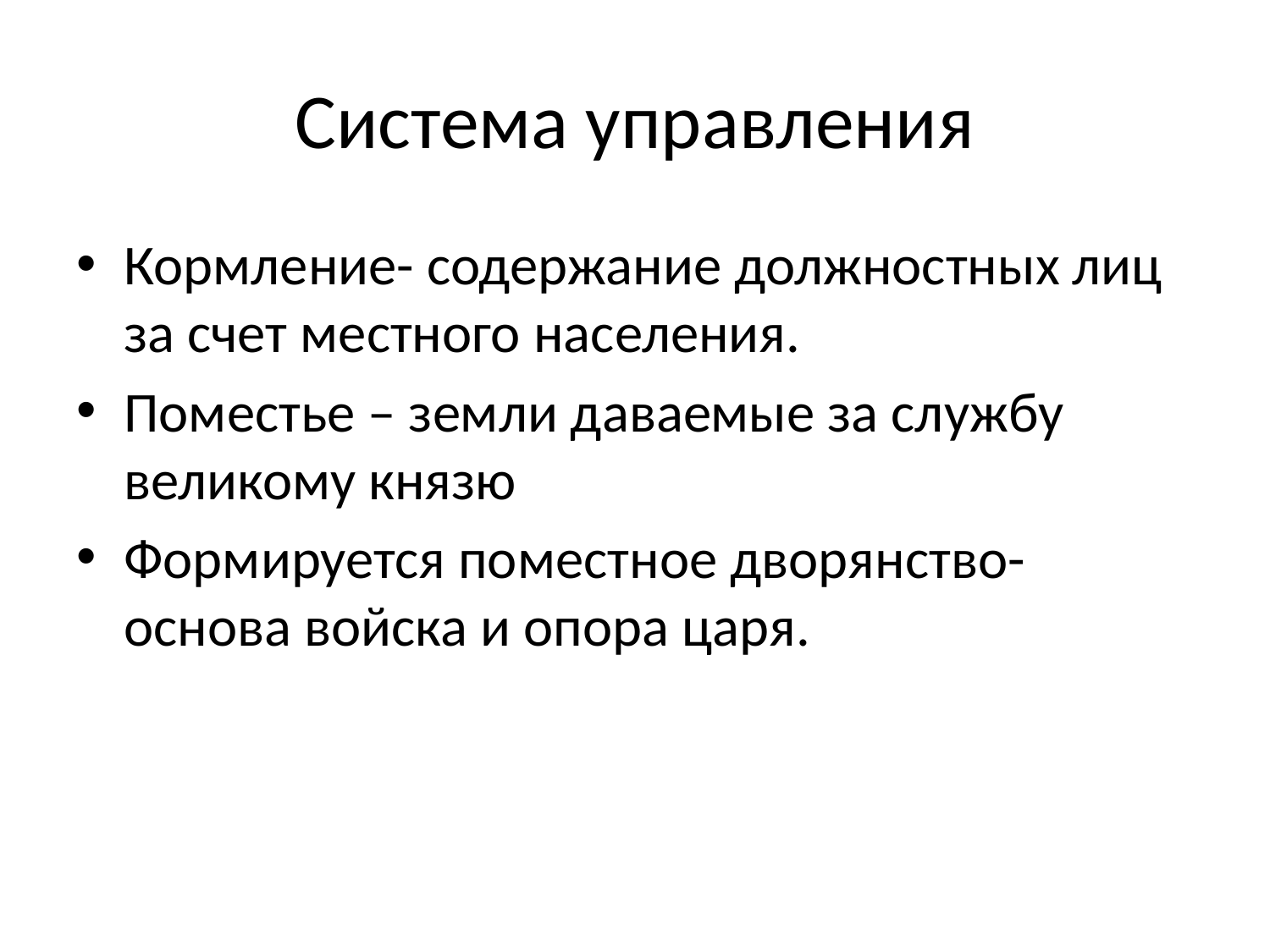

# Система управления
Кормление- содержание должностных лиц за счет местного населения.
Поместье – земли даваемые за службу великому князю
Формируется поместное дворянство- основа войска и опора царя.